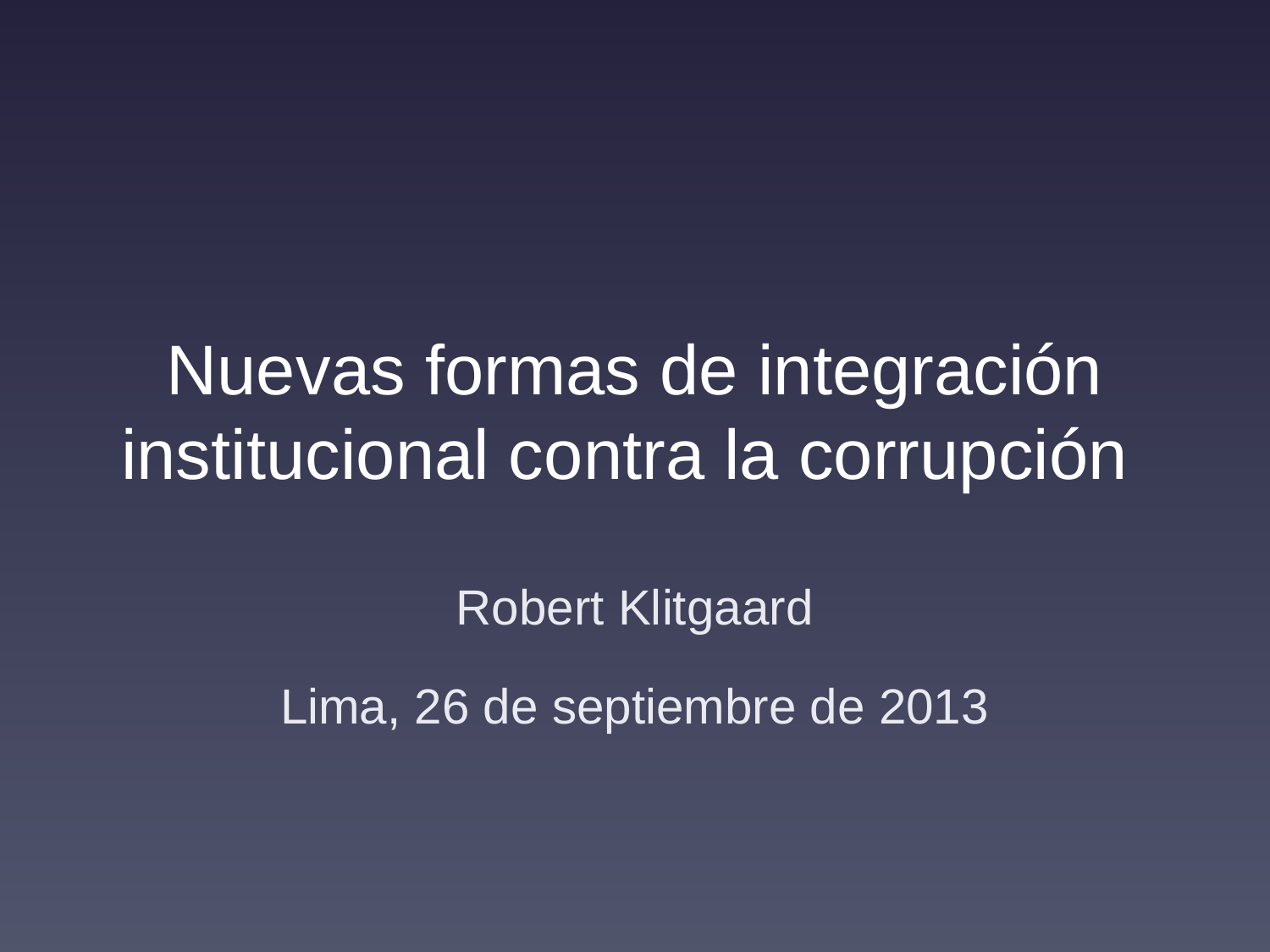

# Nuevas formas de integración institucional contra la corrupción
Robert Klitgaard
Lima, 26 de septiembre de 2013